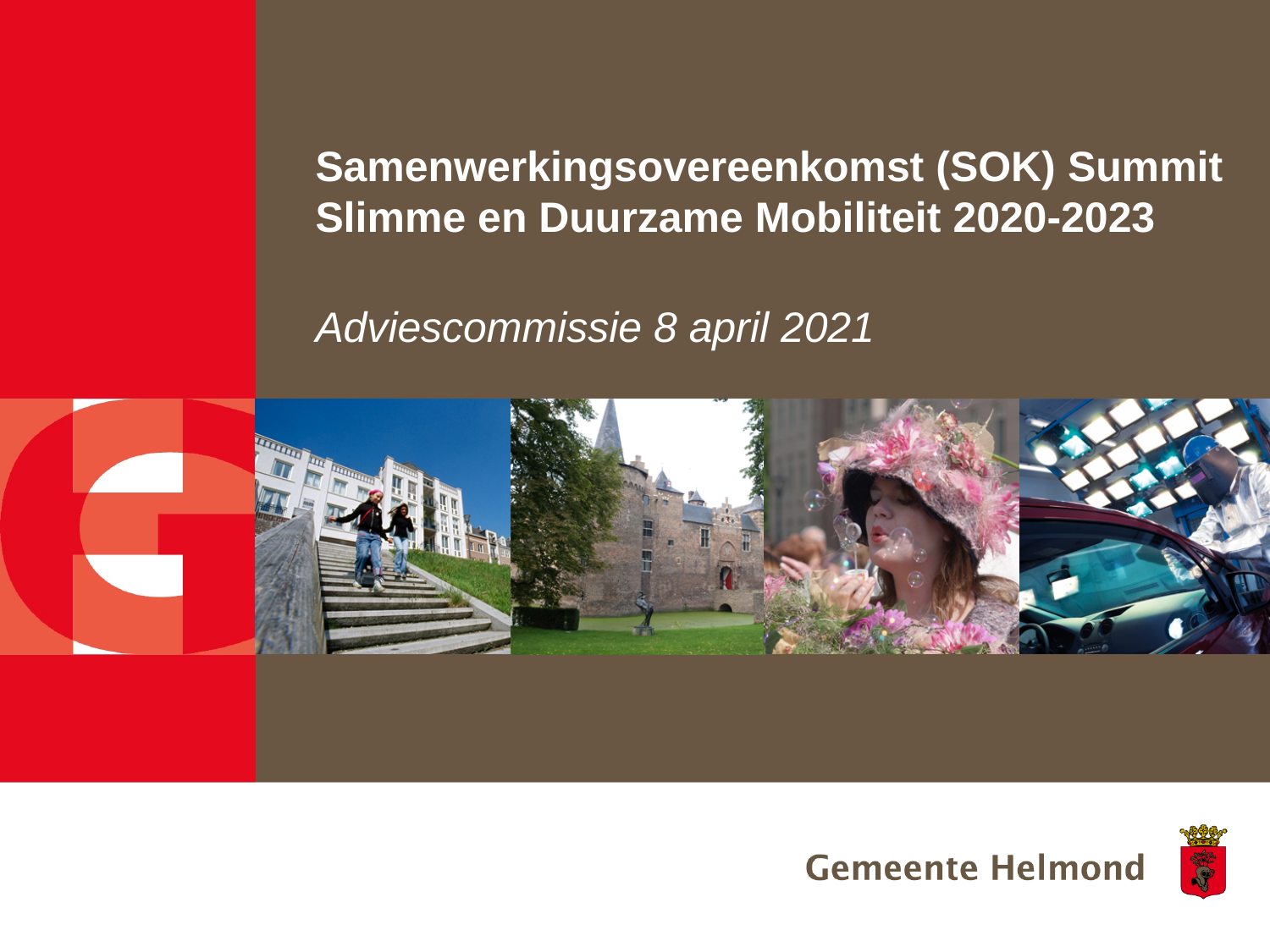

Samenwerkingsovereenkomst (SOK) Summit Slimme en Duurzame Mobiliteit 2020-2023
Adviescommissie 8 april 2021